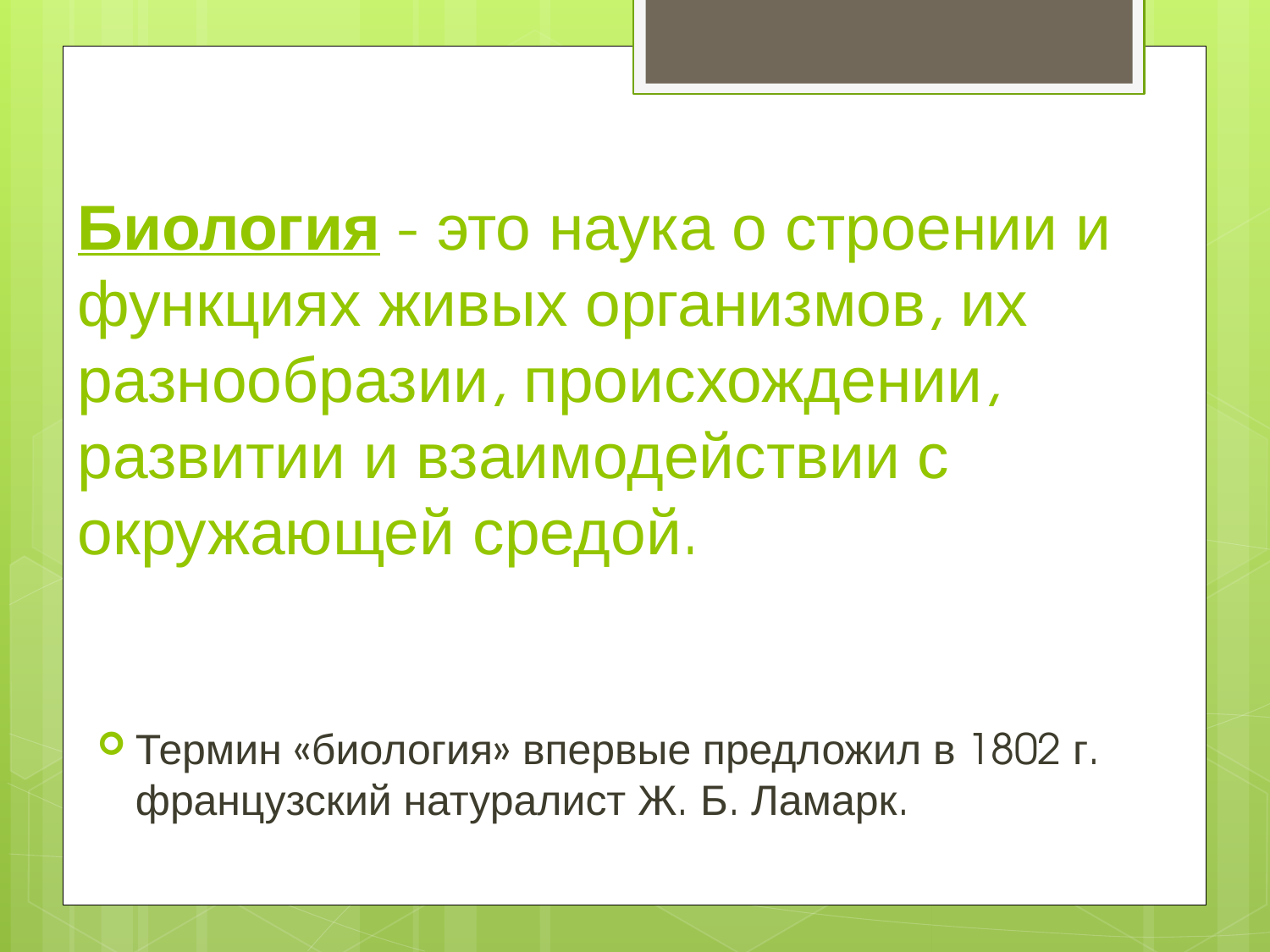

# Биология - это наука о строении и функциях живых организмов, их разнообразии, происхождении, развитии и взаимодействии с окружающей средой.
Термин «биология» впервые предложил в 1802 г. французский натуралист Ж. Б. Ламарк.